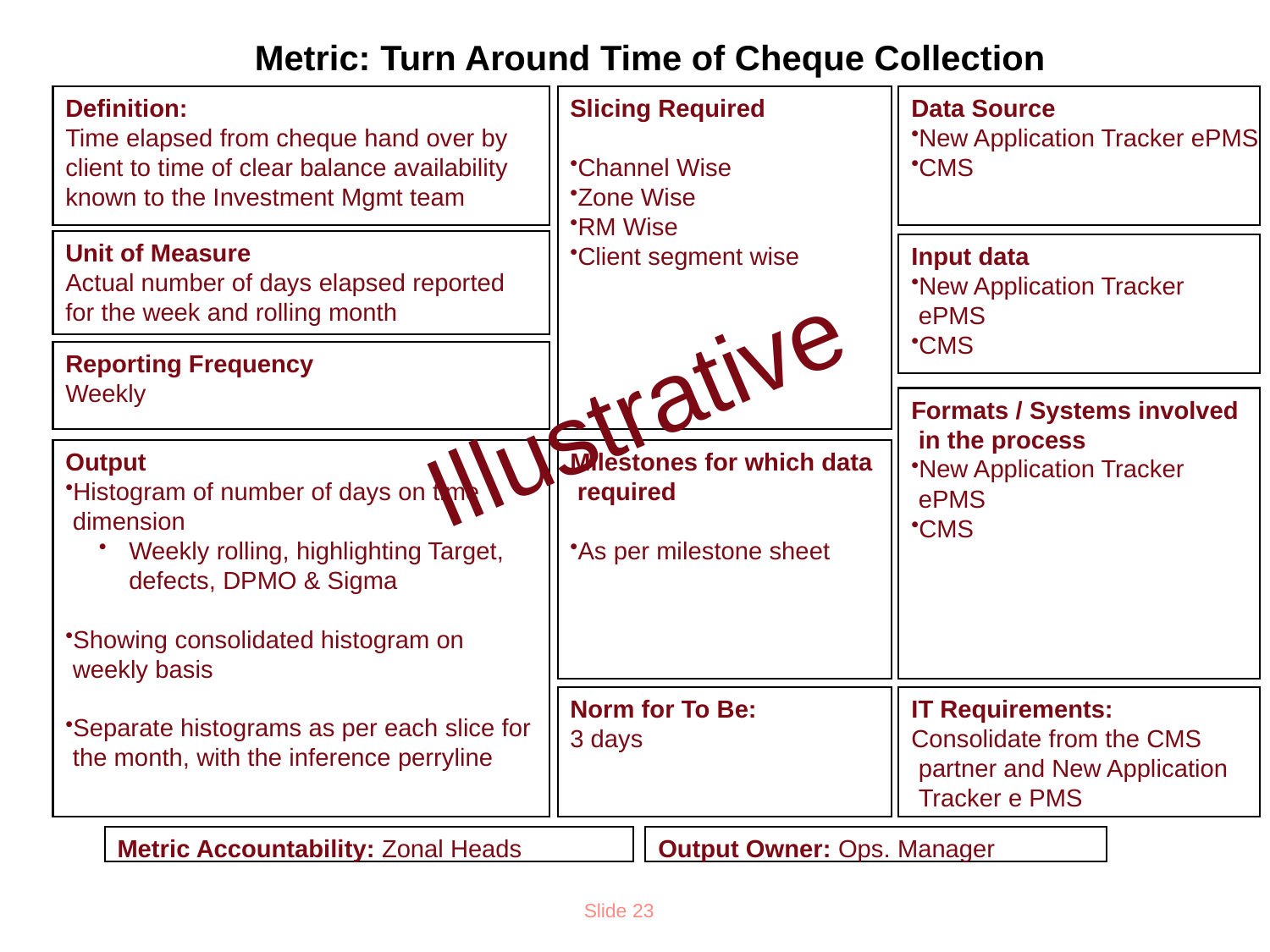

# Metric: Turn Around Time of Cheque Collection
Definition:
Time elapsed from cheque hand over by client to time of clear balance availability known to the Investment Mgmt team
Slicing Required

Channel Wise
Zone Wise
RM Wise
Client segment wise

Data Source
New Application Tracker ePMS
CMS
Unit of Measure
Actual number of days elapsed reported for the week and rolling month

Input data
New Application Tracker ePMS
CMS
Illustrative
Reporting Frequency
Weekly
Formats / Systems involved in the process
New Application Tracker ePMS
CMS
Output
Histogram of number of days on time dimension
Weekly rolling, highlighting Target, defects, DPMO & Sigma

Showing consolidated histogram on weekly basis

Separate histograms as per each slice for the month, with the inference perryline
Milestones for which data required

As per milestone sheet
Norm for To Be:
3 days
IT Requirements:
Consolidate from the CMS partner and New Application Tracker e PMS
Metric Accountability: Zonal Heads
Output Owner: Ops. Manager